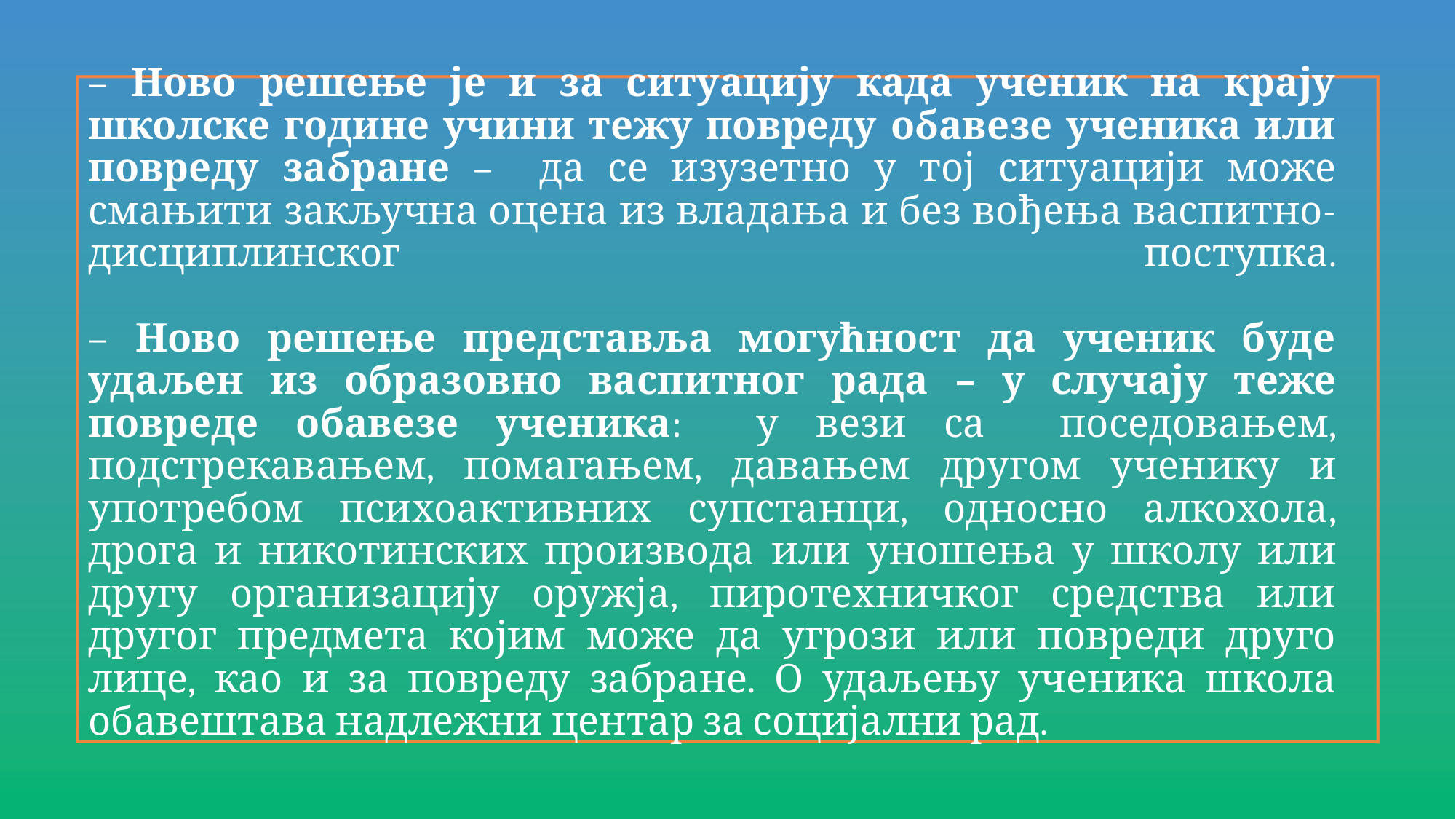

# – Ново решење је и за ситуацију када ученик на крају школске године учини тежу повреду обавезе ученика или повреду забране –  да се изузетно у тој ситуацији може смањити закључна оцена из владања и без вођења васпитно-дисциплинског поступка. – Ново решење представља могућност да ученик буде удаљен из образовно васпитног рада – у случају теже повреде обавезе ученика:  у вези са  поседовањем, подстрекавањем, помагањем, давањем другом ученику и употребом психоактивних супстанци, односно алкохола, дрога и никотинских производа или уношења у школу или другу организацију оружја, пиротехничког средства или другог предмета којим може да угрози или повреди друго лице, као и за повреду забране. О удаљењу ученика школа обавештава надлежни центар за социјални рад.